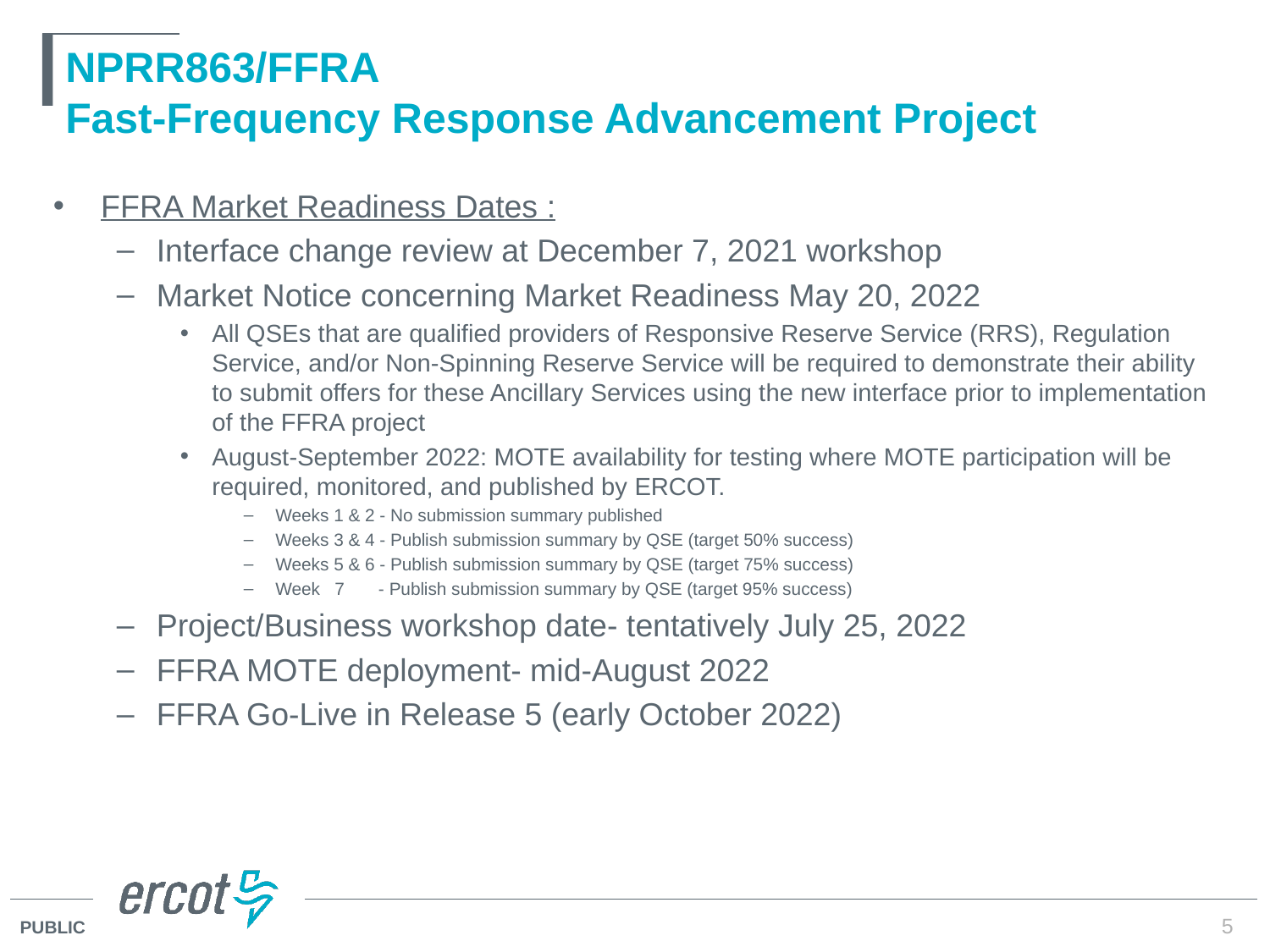

# NPRR863/FFRA Fast-Frequency Response Advancement Project
FFRA Market Readiness Dates :
Interface change review at December 7, 2021 workshop
Market Notice concerning Market Readiness May 20, 2022
All QSEs that are qualified providers of Responsive Reserve Service (RRS), Regulation Service, and/or Non-Spinning Reserve Service will be required to demonstrate their ability to submit offers for these Ancillary Services using the new interface prior to implementation of the FFRA project
August-September 2022: MOTE availability for testing where MOTE participation will be required, monitored, and published by ERCOT.
Weeks 1 & 2 - No submission summary published
Weeks 3 & 4 - Publish submission summary by QSE (target 50% success)
Weeks 5 & 6 - Publish submission summary by QSE (target 75% success)
Week   7       - Publish submission summary by QSE (target 95% success)
Project/Business workshop date- tentatively July 25, 2022
FFRA MOTE deployment- mid-August 2022
FFRA Go-Live in Release 5 (early October 2022)
5